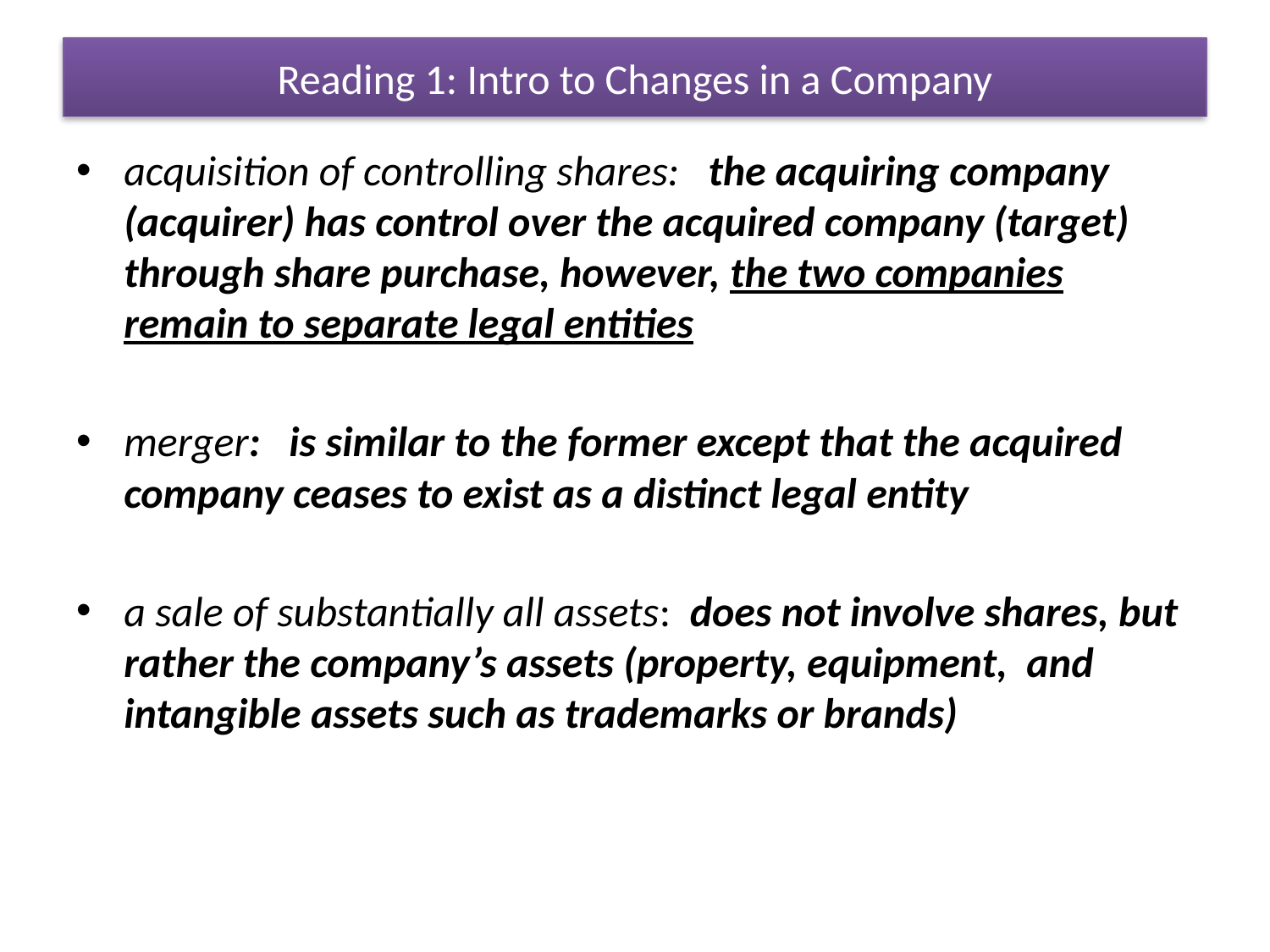

# Reading 1: Intro to Changes in a Company
acquisition of controlling shares:   the acquiring company (acquirer) has control over the acquired company (target) through share purchase, however, the two companies remain to separate legal entities

merger:   is similar to the former except that the acquired company ceases to exist as a distinct legal entity

a sale of substantially all assets:  does not involve shares, but rather the company’s assets (property, equipment,  and intangible assets such as trademarks or brands)